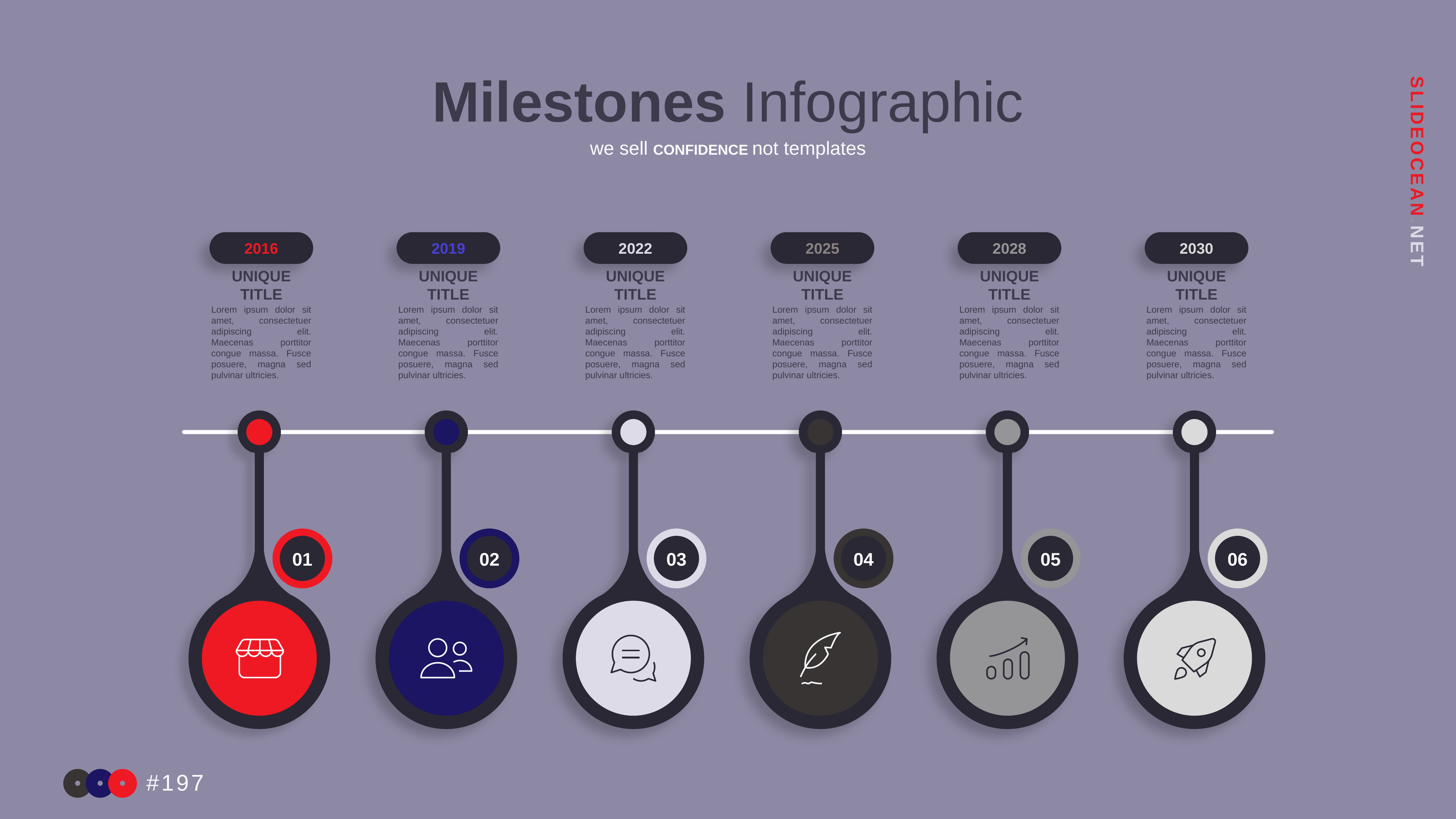

Milestones Infographic
we sell CONFIDENCE not templates
2016
2019
2022
2025
2028
2030
UNIQUE TITLE
Lorem ipsum dolor sit amet, consectetuer adipiscing elit. Maecenas porttitor congue massa. Fusce posuere, magna sed pulvinar ultricies.
UNIQUE TITLE
Lorem ipsum dolor sit amet, consectetuer adipiscing elit. Maecenas porttitor congue massa. Fusce posuere, magna sed pulvinar ultricies.
UNIQUE TITLE
Lorem ipsum dolor sit amet, consectetuer adipiscing elit. Maecenas porttitor congue massa. Fusce posuere, magna sed pulvinar ultricies.
UNIQUE TITLE
Lorem ipsum dolor sit amet, consectetuer adipiscing elit. Maecenas porttitor congue massa. Fusce posuere, magna sed pulvinar ultricies.
UNIQUE TITLE
Lorem ipsum dolor sit amet, consectetuer adipiscing elit. Maecenas porttitor congue massa. Fusce posuere, magna sed pulvinar ultricies.
UNIQUE TITLE
Lorem ipsum dolor sit amet, consectetuer adipiscing elit. Maecenas porttitor congue massa. Fusce posuere, magna sed pulvinar ultricies.

01

02

03

04

05

06

#197